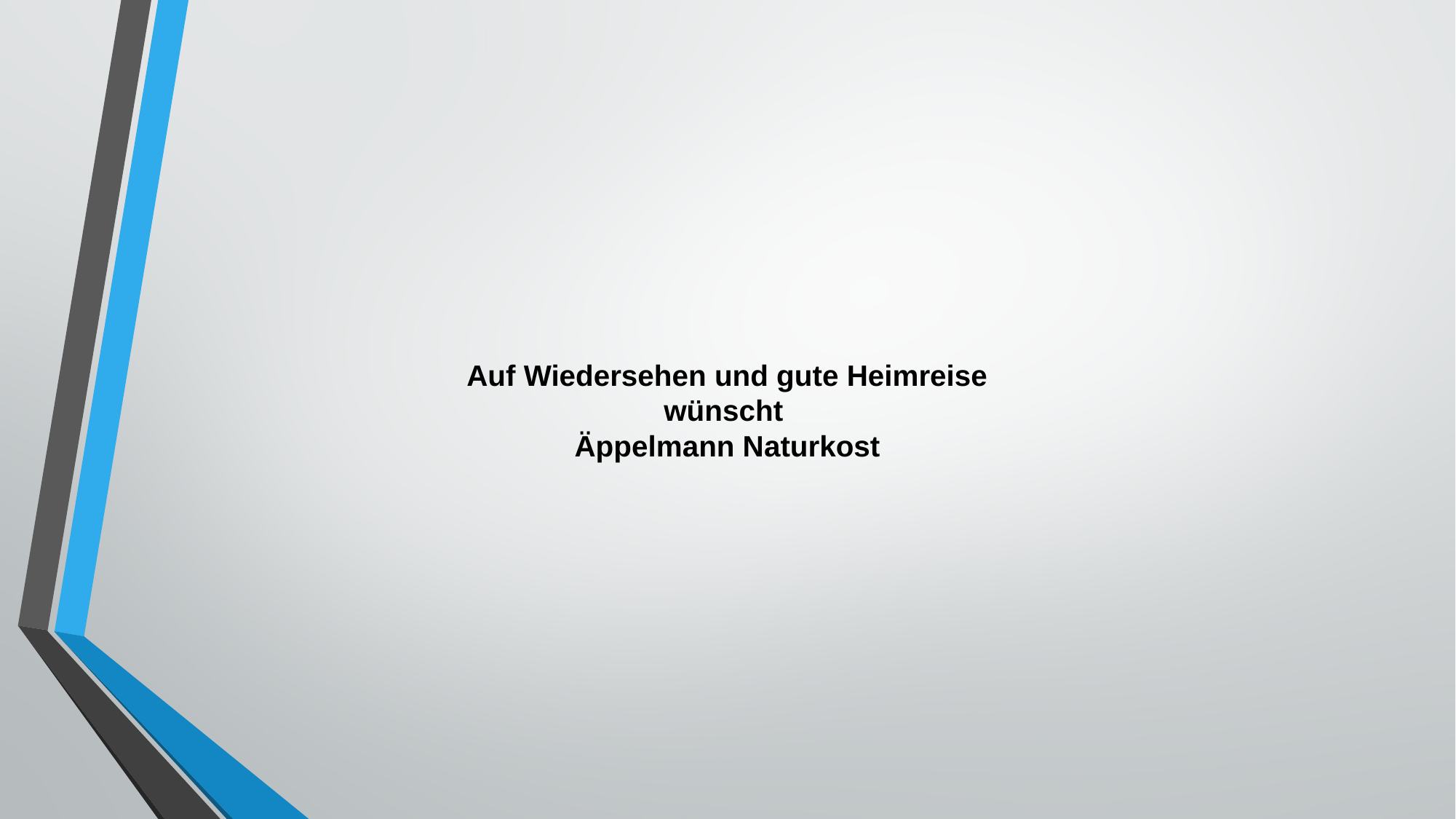

# Auf Wiedersehen und gute Heimreise wünscht Äppelmann Naturkost